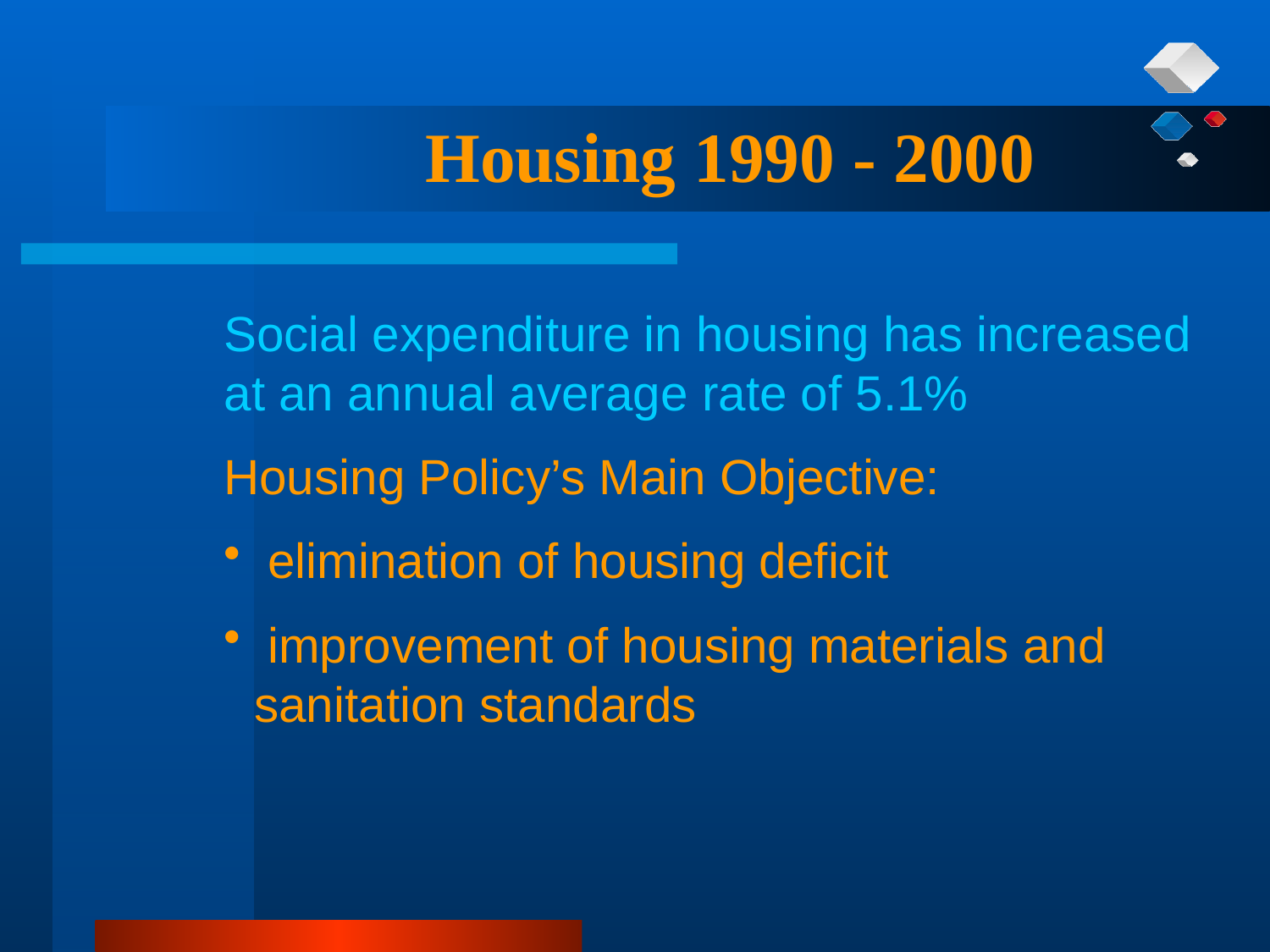

Housing 1990 - 2000
Social expenditure in housing has increased at an annual average rate of 5.1%
Housing Policy’s Main Objective:
 elimination of housing deficit
 improvement of housing materials and sanitation standards